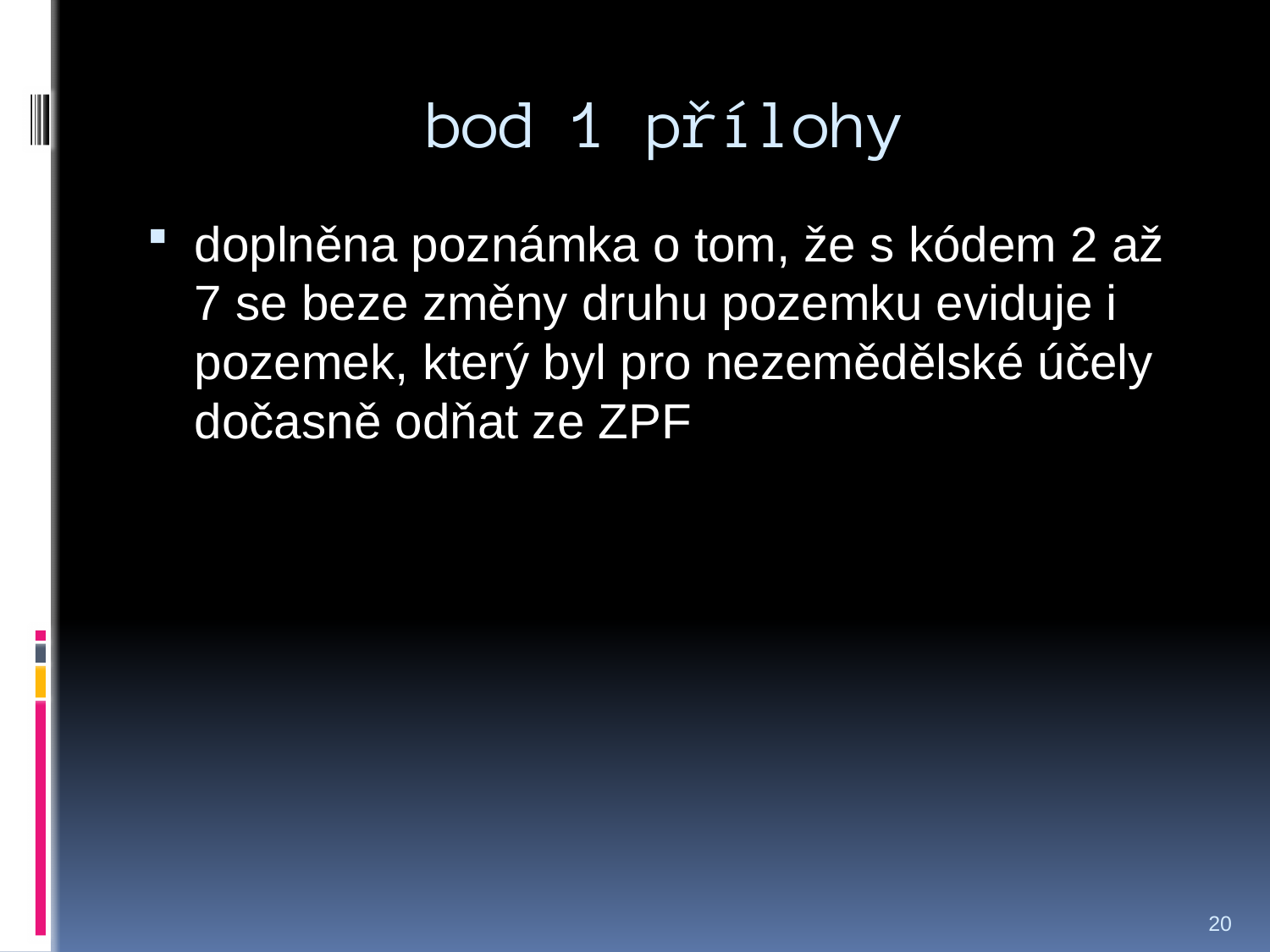

# bod 1 přílohy
doplněna poznámka o tom, že s kódem 2 až 7 se beze změny druhu pozemku eviduje i pozemek, který byl pro nezemědělské účely dočasně odňat ze ZPF

20